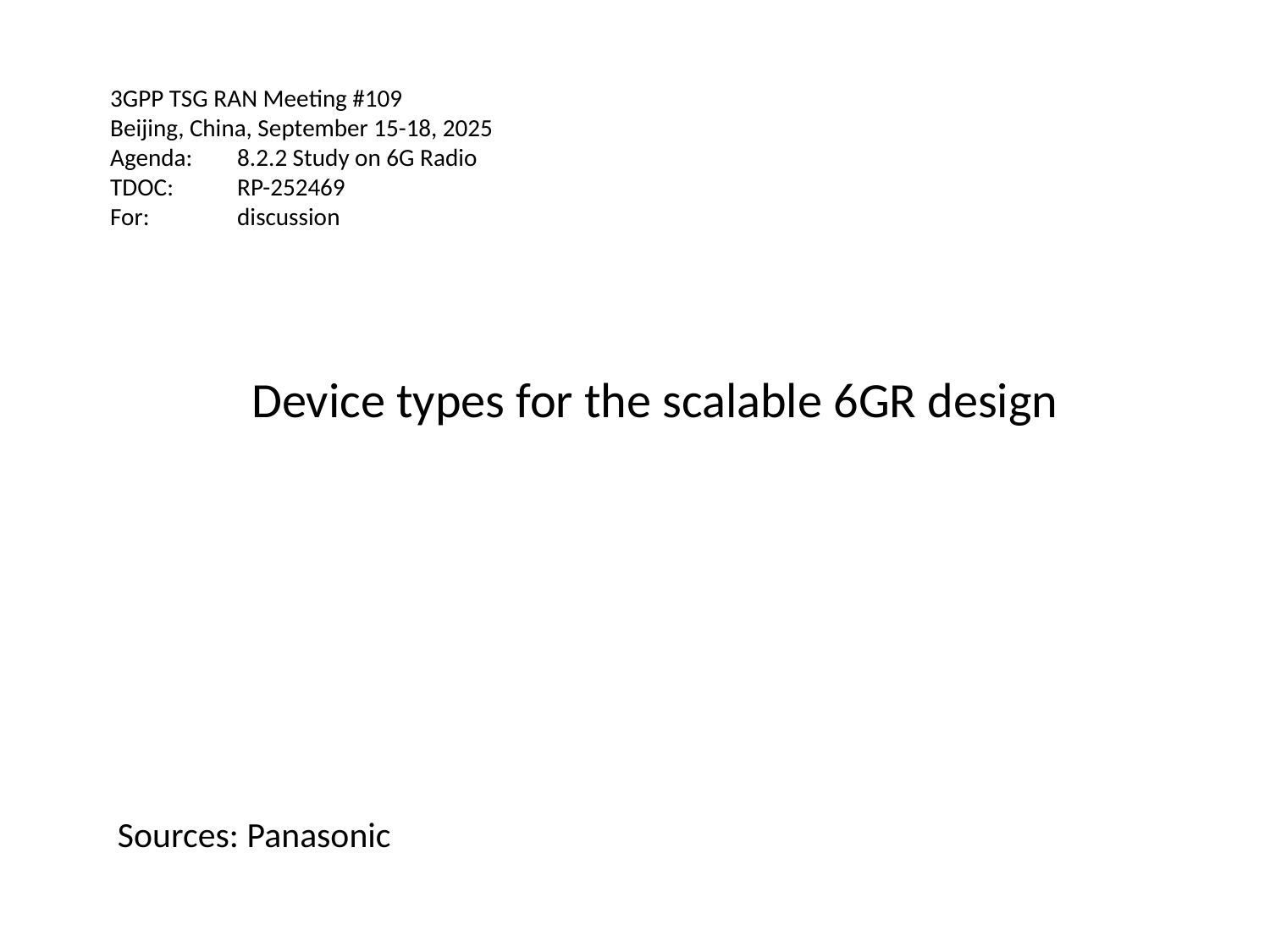

3GPP TSG RAN Meeting #109
Beijing, China, September 15-18, 2025
Agenda:	8.2.2 Study on 6G Radio
TDOC:	RP-252469
For:	discussion
# Device types for the scalable 6GR design
Sources: Panasonic